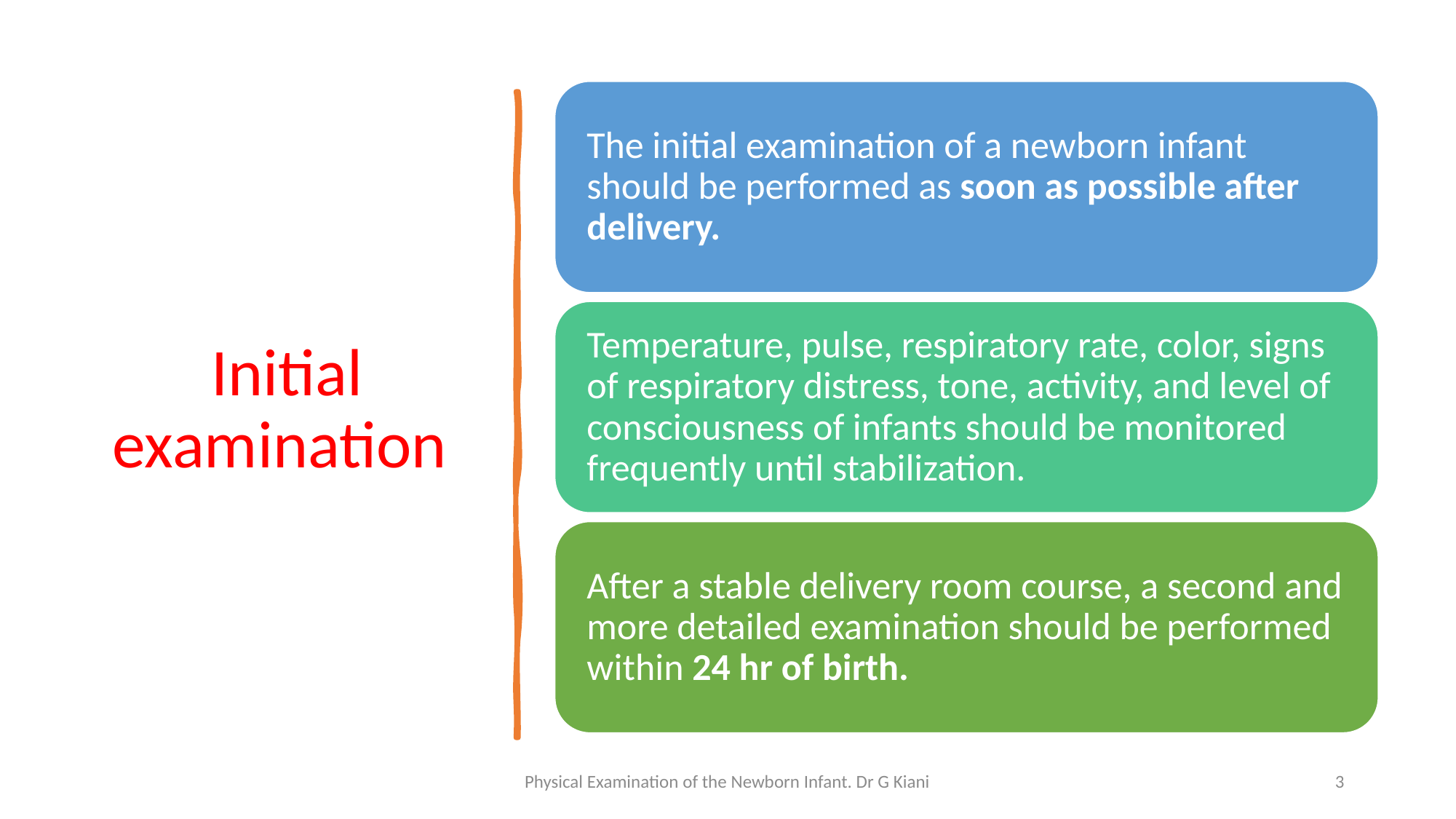

The initial examination of a newborn infant should be performed as soon as possible after delivery.
Temperature, pulse, respiratory rate, color, signs of respiratory distress, tone, activity, and level of consciousness of infants should be monitored frequently until stabilization.
After a stable delivery room course, a second and more detailed examination should be performed within 24 hr of birth.
# Initial examination

Physical Examination of the Newborn Infant. Dr G Kiani
3